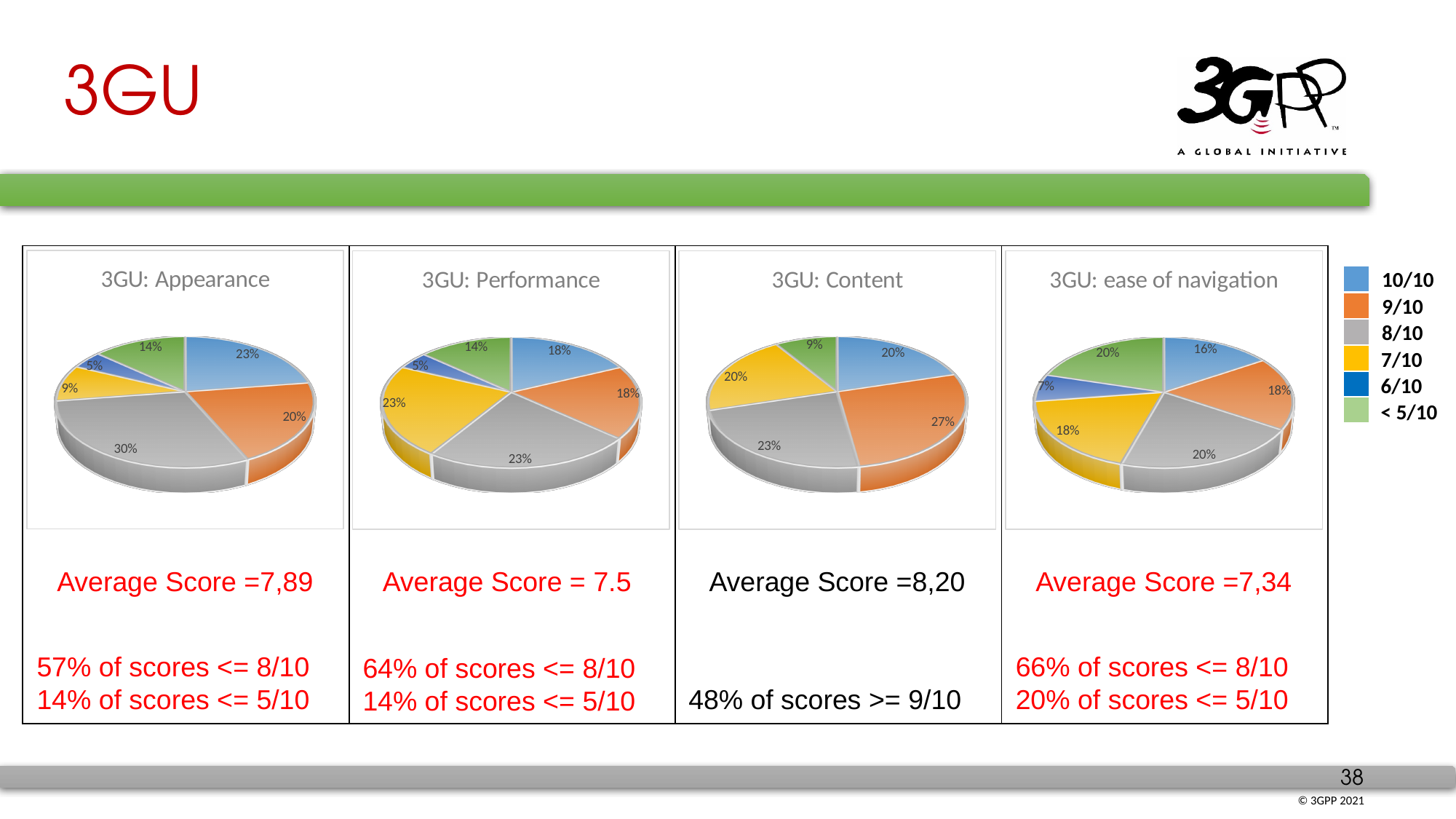

# 3GU
|  |  |  |  |
| --- | --- | --- | --- |

[unsupported chart]

[unsupported chart]

[unsupported chart]

[unsupported chart]

10/10

9/10

8/10

7/10

6/10

< 5/10
Average Score =7,89
Average Score = 7.5
Average Score =8,20
Average Score =7,34

48% of scores >= 9/10
57% of scores <= 8/10
14% of scores <= 5/10
66% of scores <= 8/10
20% of scores <= 5/10
64% of scores <= 8/10
14% of scores <= 5/10